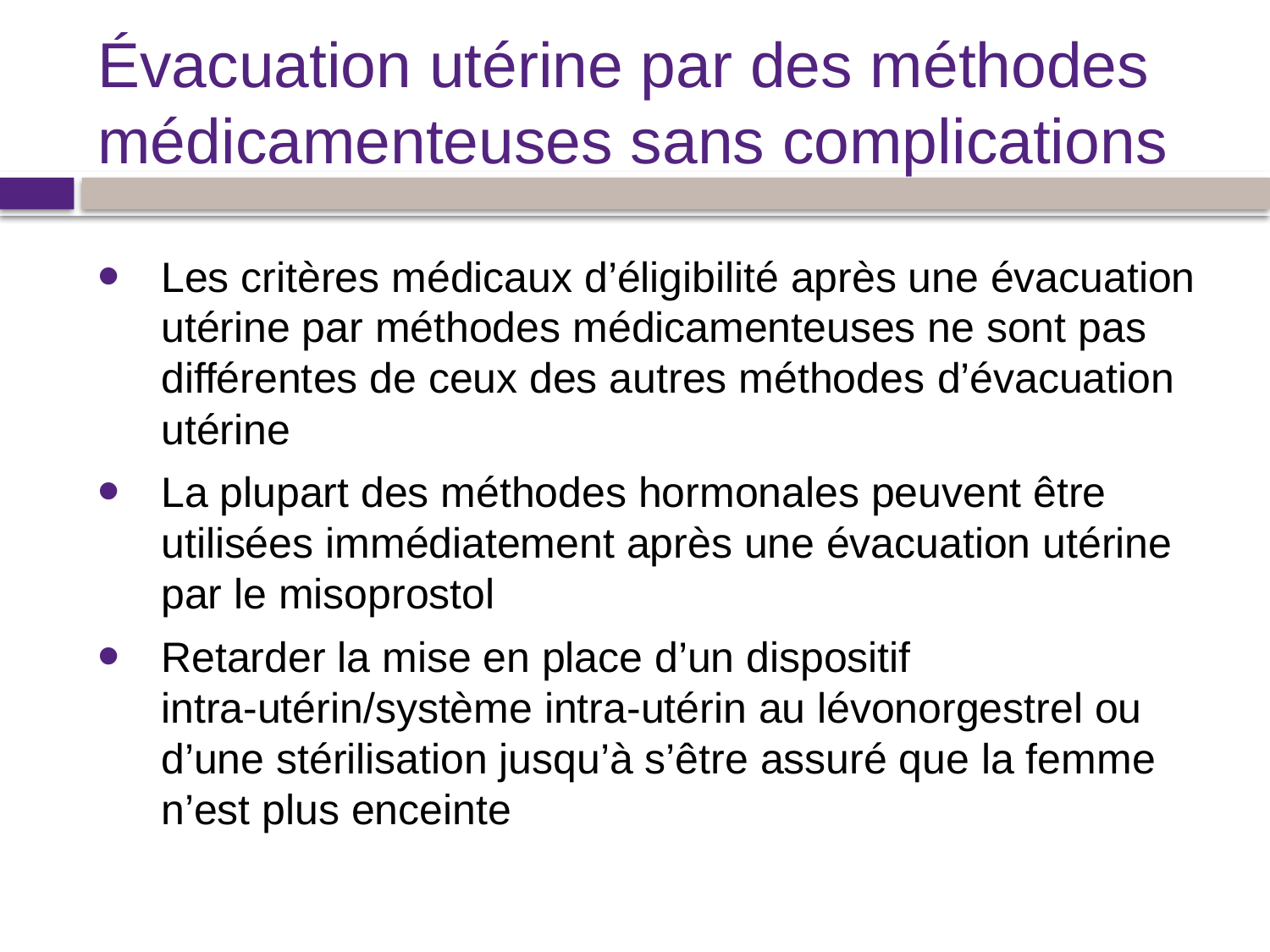

# Évacuation utérine par des méthodes médicamenteuses sans complications
Les critères médicaux d’éligibilité après une évacuation utérine par méthodes médicamenteuses ne sont pas différentes de ceux des autres méthodes d’évacuation utérine
La plupart des méthodes hormonales peuvent être utilisées immédiatement après une évacuation utérine par le misoprostol
Retarder la mise en place d’un dispositif intra-utérin/système intra-utérin au lévonorgestrel ou d’une stérilisation jusqu’à s’être assuré que la femme n’est plus enceinte